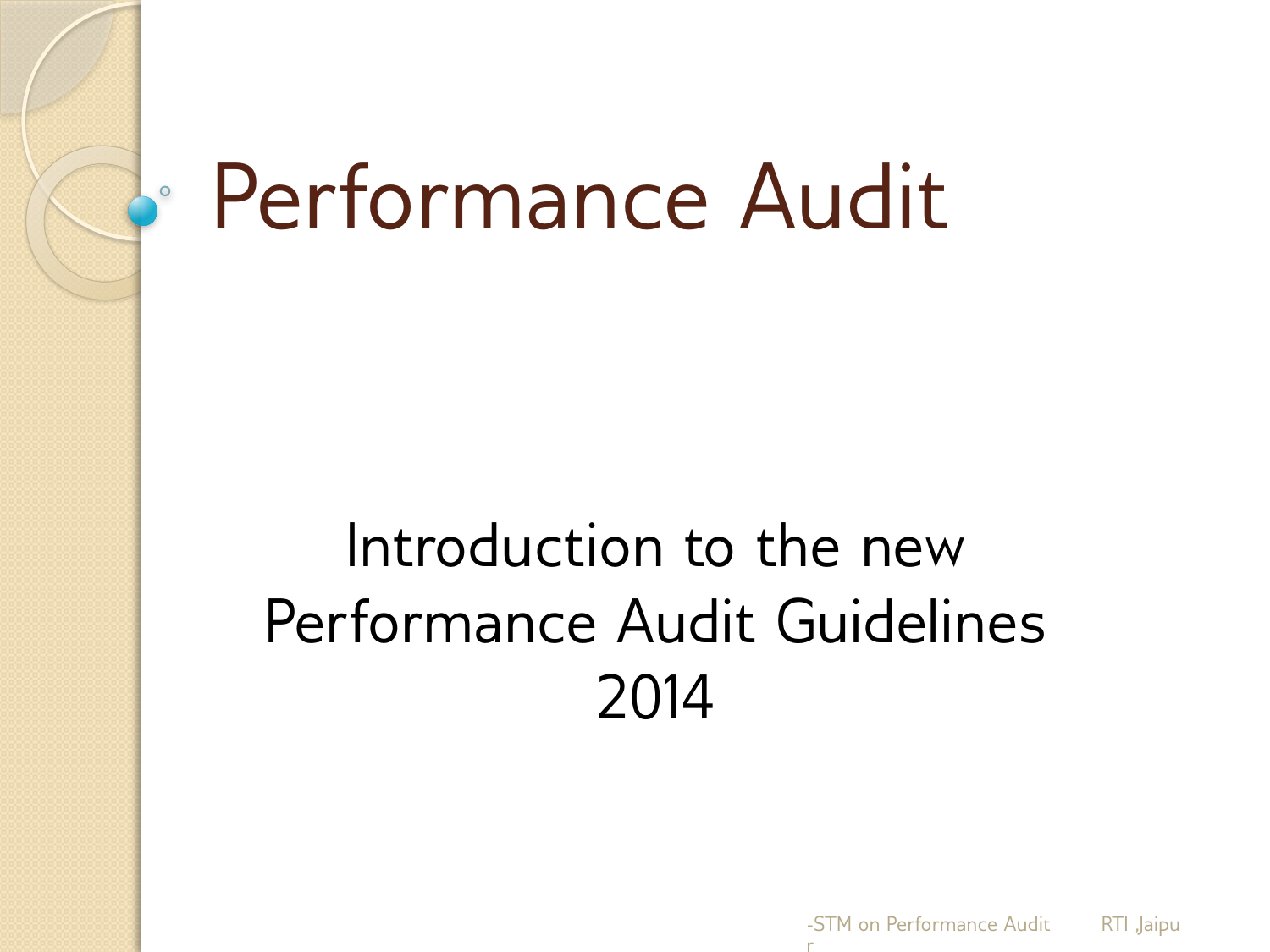

# Performance Audit

Introduction to the new Performance Audit Guidelines 2014
-STM on Performance Audit        RTI ,Jaipur